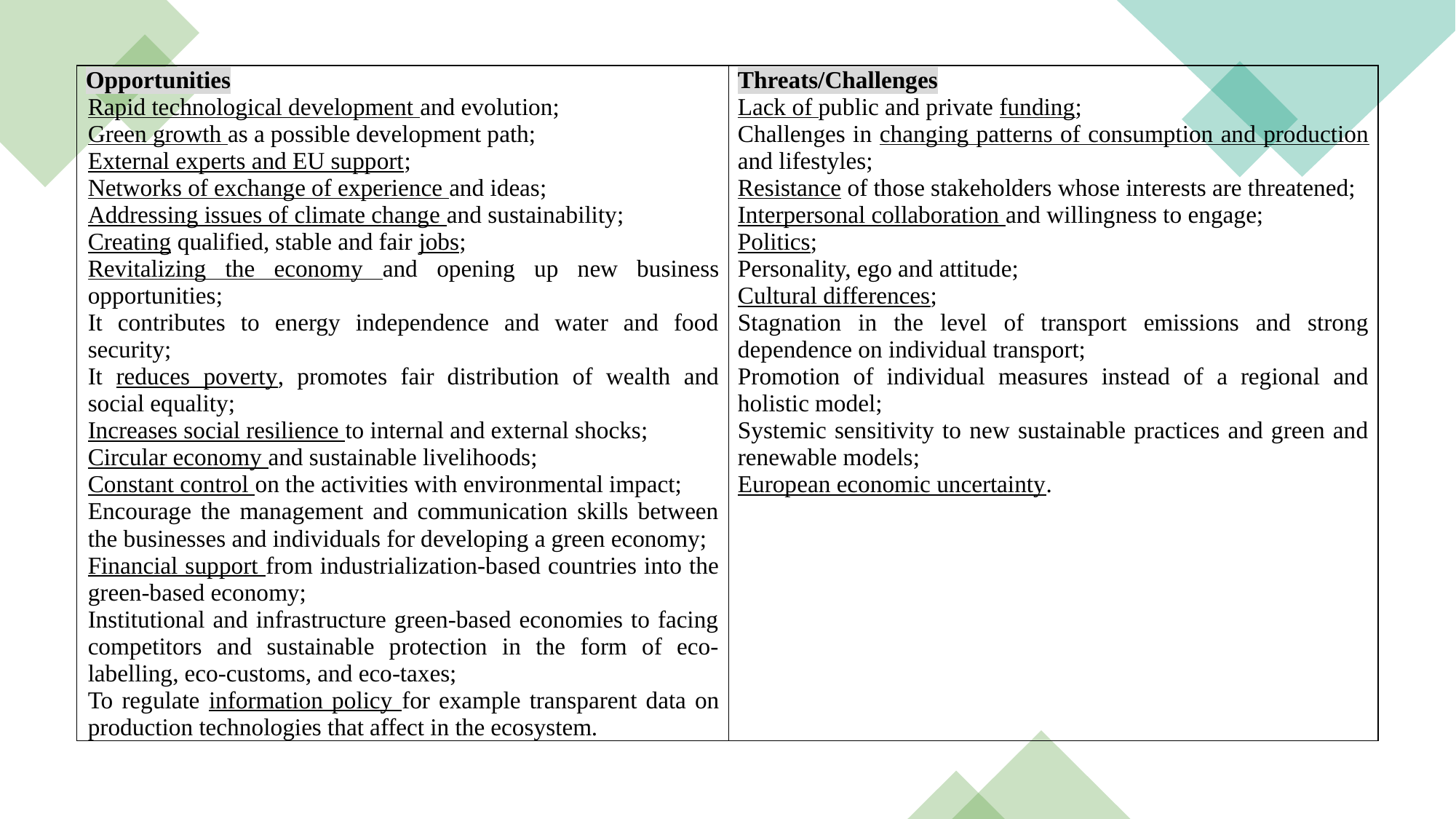

| Opportunities Rapid technological development and evolution; Green growth as a possible development path; External experts and EU support; Networks of exchange of experience and ideas; Addressing issues of climate change and sustainability; Creating qualified, stable and fair jobs; Revitalizing the economy and opening up new business opportunities; It contributes to energy independence and water and food security; It reduces poverty, promotes fair distribution of wealth and social equality; Increases social resilience to internal and external shocks; Circular economy and sustainable livelihoods; Constant control on the activities with environmental impact; Encourage the management and communication skills between the businesses and individuals for developing a green economy; Financial support from industrialization-based countries into the green-based economy; Institutional and infrastructure green-based economies to facing competitors and sustainable protection in the form of eco-labelling, eco-customs, and eco-taxes; To regulate information policy for example transparent data on production technologies that affect in the ecosystem. | Threats/Challenges Lack of public and private funding; Challenges in changing patterns of consumption and production and lifestyles; Resistance of those stakeholders whose interests are threatened; Interpersonal collaboration and willingness to engage; Politics; Personality, ego and attitude; Cultural differences; Stagnation in the level of transport emissions and strong dependence on individual transport; Promotion of individual measures instead of a regional and holistic model; Systemic sensitivity to new sustainable practices and green and renewable models; European economic uncertainty. |
| --- | --- |